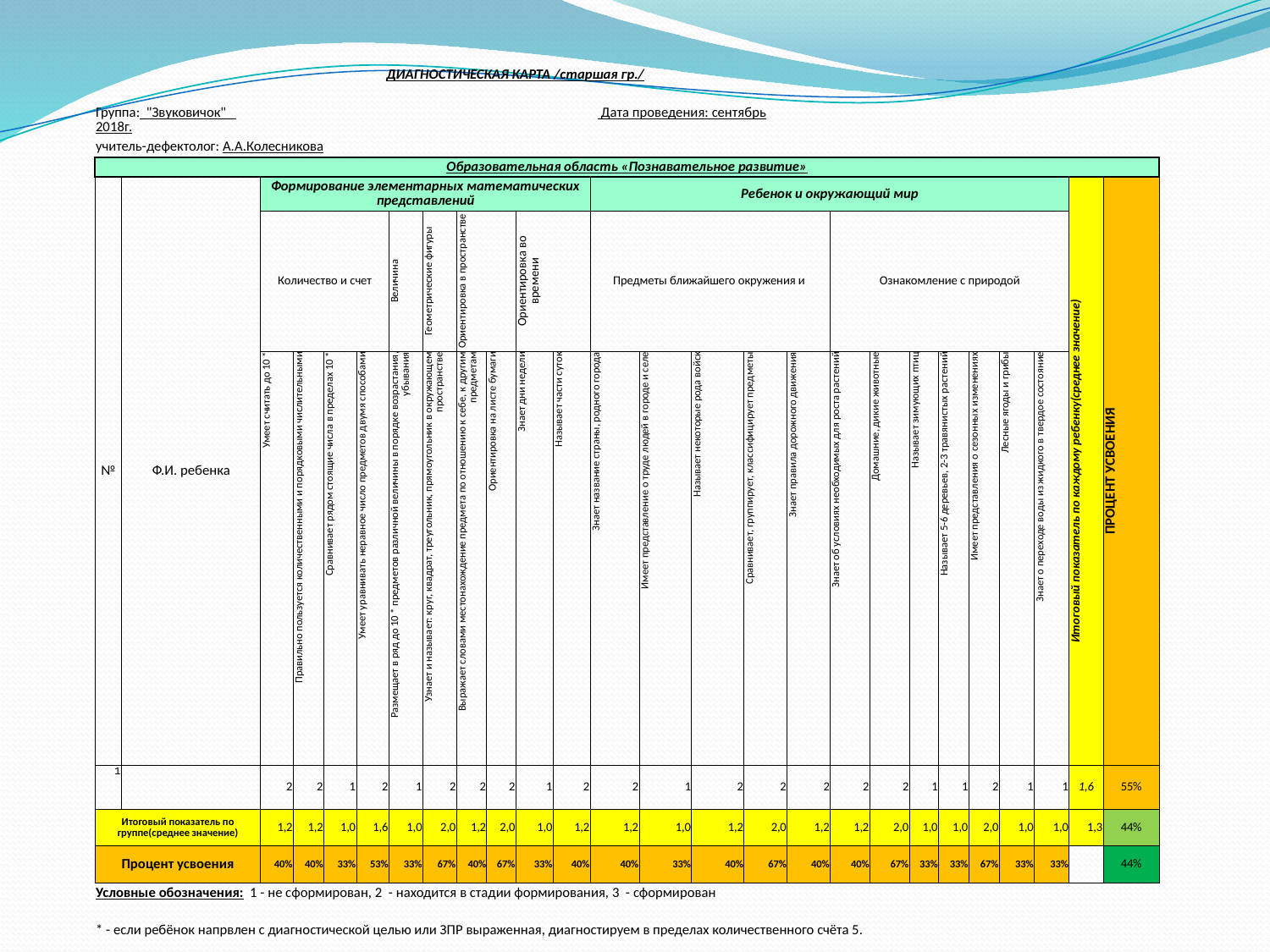

|  | ДИАГНОСТИЧЕСКАЯ КАРТА /старшая гр./ |  |  |  |  |  |  |  |  |  |  |  |  |  |  |  |  |  |  |  |  |  |  |  |  |
| --- | --- | --- | --- | --- | --- | --- | --- | --- | --- | --- | --- | --- | --- | --- | --- | --- | --- | --- | --- | --- | --- | --- | --- | --- | --- |
|  |  |  |  |  |  |  |  |  |  |  |  |  |  |  |  |  |  |  |  |  |  |  |  |  |  |
| Группа: "Звуковичок" Дата проведения: сентябрь 2018г. |  |  |  |  |  |  |  |  |  |  |  |  |  |  |  |  |  |  |  |  |  |  |  |  |  |
| учитель-дефектолог: А.А.Колесникова |  |  |  |  |  |  |  |  |  |  |  |  |  |  |  |  |  |  |  |  |  |  |  |  |  |
| Образовательная область «Познавательное развитие» |  |  |  |  |  |  |  |  |  |  |  |  |  |  |  |  |  |  |  |  |  |  |  |  |  |
| № | Ф.И. ребенка | Формирование элементарных математических представлений |  |  |  |  |  |  |  |  |  | Ребенок и окружающий мир |  |  |  |  |  |  |  |  |  |  |  | Итоговый показатель по каждому ребенку(среднее значение) | ПРОЦЕНТ УСВОЕНИЯ |
|  |  | Количество и счет |  |  |  | Величина | Геометрические фигуры | Ориентировка в пространстве |  | Ориентировка во времени |  | Предметы ближайшего окружения и |  |  |  |  | Ознакомление с природой |  |  |  |  |  |  |  |  |
|  |  | Умеет считать до 10 \* | Правильно пользуется количественными и порядковыми числительными | Сравнивает рядом стоящие числа в пределах 10 \* | Умеет уравнивать неравное число предметов двумя способами | Размещает в ряд до 10 \* предметов различной величины в порядке возрастания, убывания | Узнает и называет: круг, квадрат, треугольник, прямоугольник в окружающем пространстве | Выражает словами местонахождение предмета по отношению к себе, к другим предметам | Ориентировка на листе бумаги | Знает дни недели | Называет части суток | Знает название страны, родного города | Имеет представление о труде людей в городе и селе | Называет некоторые рода войск | Сравнивает, группирует, классифицирует предметы | Знает правила дорожного движения | Знает об условиях необходимых для роста растений | Домашние, дикие животные | Называет зимующих птиц | Называет 5-6 деревьев, 2-3 травянистых растений | Имеет представления о сезонных изменениях | Лесные ягоды и грибы | Знает о переходе воды из жидкого в твердое состояние |  |  |
| 1 |  | 2 | 2 | 1 | 2 | 1 | 2 | 2 | 2 | 1 | 2 | 2 | 1 | 2 | 2 | 2 | 2 | 2 | 1 | 1 | 2 | 1 | 1 | 1,6 | 55% |
| Итоговый показатель по группе(среднее значение) |  | 1,2 | 1,2 | 1,0 | 1,6 | 1,0 | 2,0 | 1,2 | 2,0 | 1,0 | 1,2 | 1,2 | 1,0 | 1,2 | 2,0 | 1,2 | 1,2 | 2,0 | 1,0 | 1,0 | 2,0 | 1,0 | 1,0 | 1,3 | 44% |
| Процент усвоения |  | 40% | 40% | 33% | 53% | 33% | 67% | 40% | 67% | 33% | 40% | 40% | 33% | 40% | 67% | 40% | 40% | 67% | 33% | 33% | 67% | 33% | 33% |  | 44% |
| Условные обозначения: 1 - не сформирован, 2 - находится в стадии формирования, 3 - сформирован |  |  |  |  |  |  |  |  |  |  |  |  |  |  |  |  |  |  |  |  |  |  |  |  |  |
|  |  |  |  |  |  |  |  |  |  |  |  |  |  |  |  |  |  |  |  |  |  |  |  |  |  |
| \* - если ребёнок напрвлен с диагностической целью или ЗПР выраженная, диагностируем в пределах количественного счёта 5. |  |  |  |  |  |  |  |  |  |  |  |  |  |  |  |  |  |  |  |  |  |  |  |  |  |